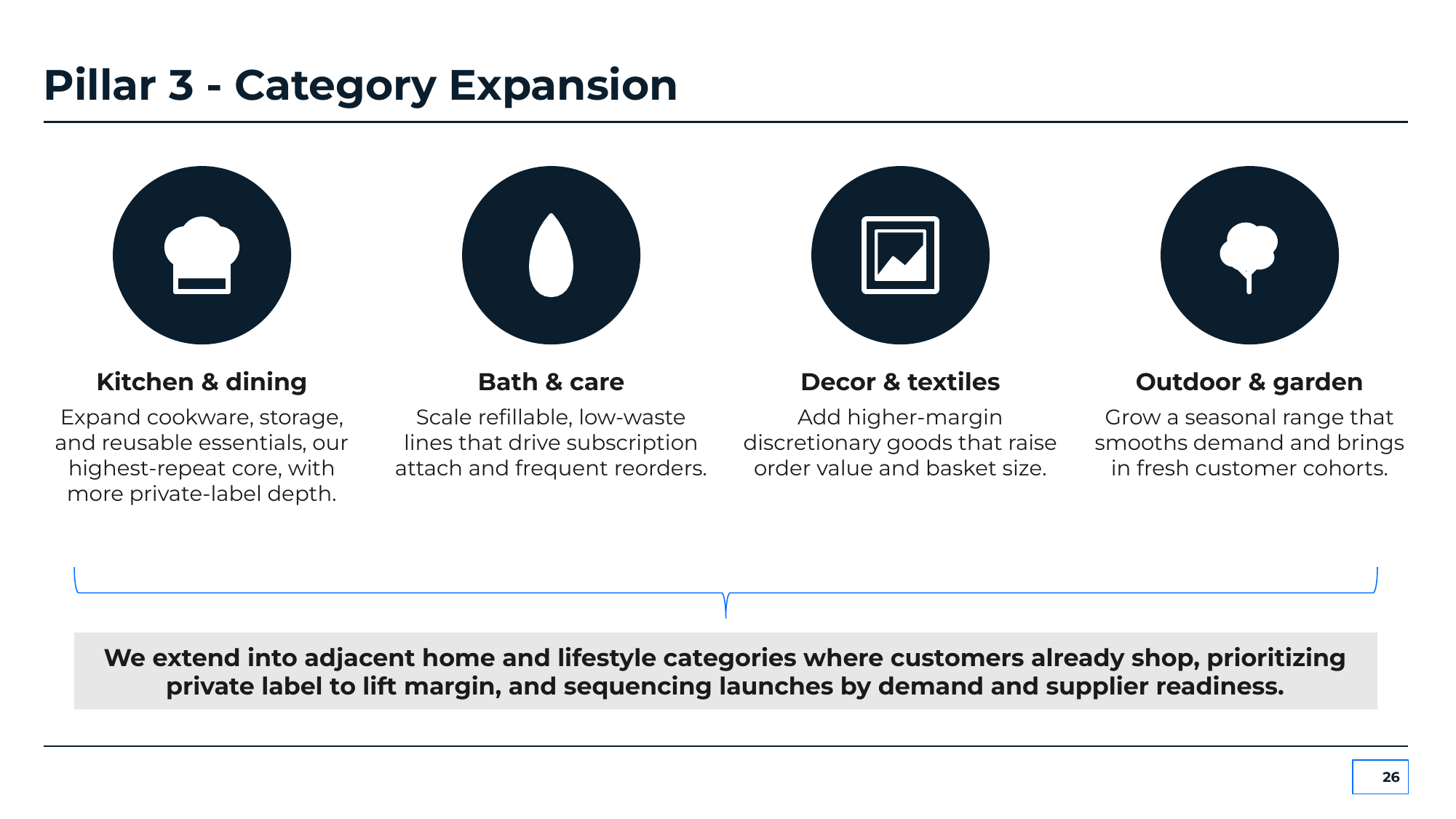

# Pillar 3 - Category Expansion

Kitchen & dining
Expand cookware, storage, and reusable essentials, our highest-repeat core, with more private-label depth.
Bath & care
Scale refillable, low-waste lines that drive subscription attach and frequent reorders.
Decor & textiles
Add higher-margin discretionary goods that raise order value and basket size.
Outdoor & garden
Grow a seasonal range that smooths demand and brings in fresh customer cohorts.
We extend into adjacent home and lifestyle categories where customers already shop, prioritizing private label to lift margin, and sequencing launches by demand and supplier readiness.
26